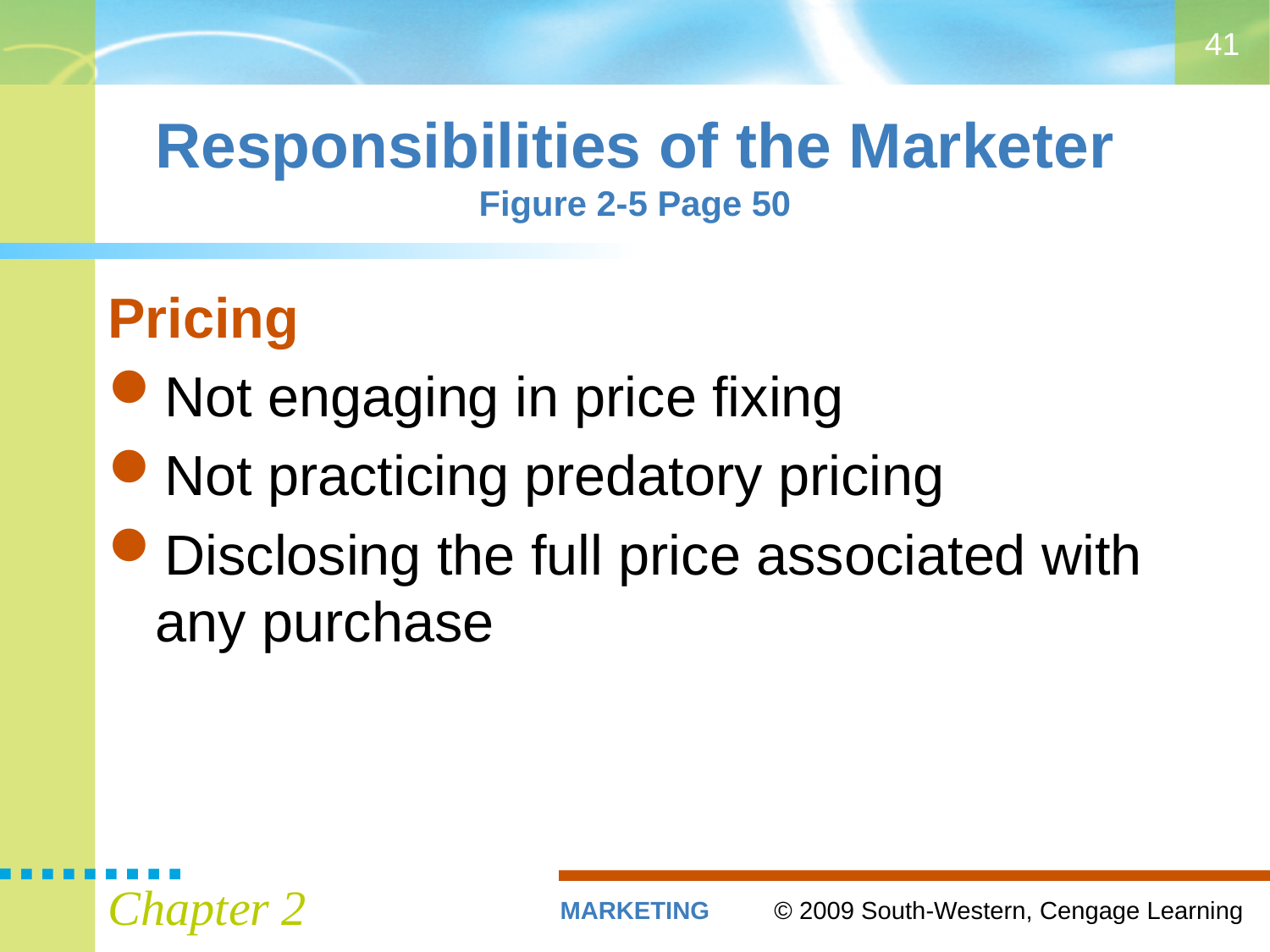

41
# Responsibilities of the Marketer Figure 2-5 Page 50
Pricing
Not engaging in price fixing
Not practicing predatory pricing
Disclosing the full price associated with any purchase
Chapter 2